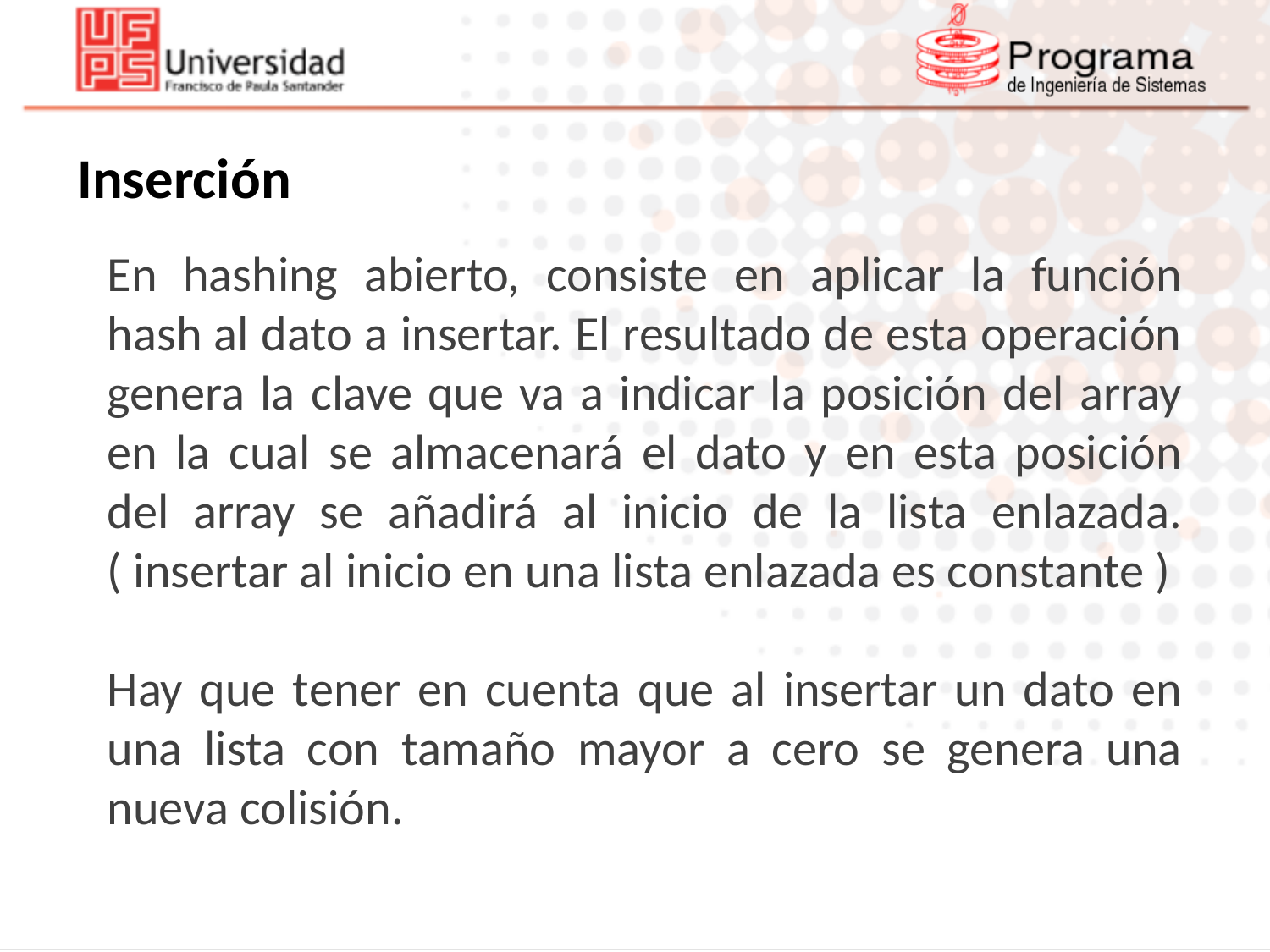

Inserción
En hashing abierto, consiste en aplicar la función hash al dato a insertar. El resultado de esta operación genera la clave que va a indicar la posición del array en la cual se almacenará el dato y en esta posición del array se añadirá al inicio de la lista enlazada. ( insertar al inicio en una lista enlazada es constante )

Hay que tener en cuenta que al insertar un dato en una lista con tamaño mayor a cero se genera una nueva colisión.